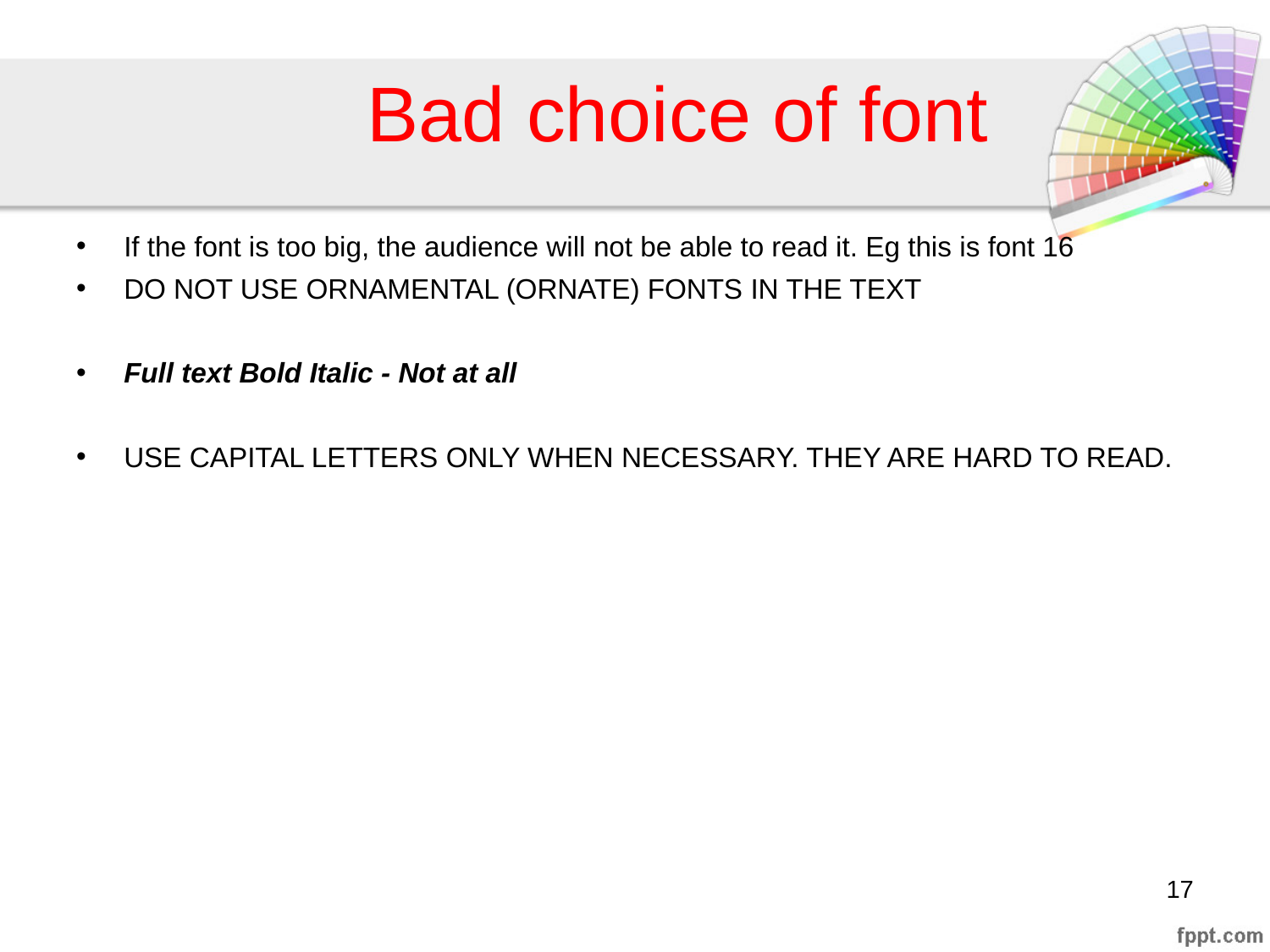

# Bad choice of font
If the font is too big, the audience will not be able to read it. Eg this is font 16
DO NOT USE ORNAMENTAL (ORNATE) FONTS IN THE TEXT

Full text Bold Italic - Not at all

USE CAPITAL LETTERS ONLY WHEN NECESSARY. THEY ARE HARD TO READ.

17